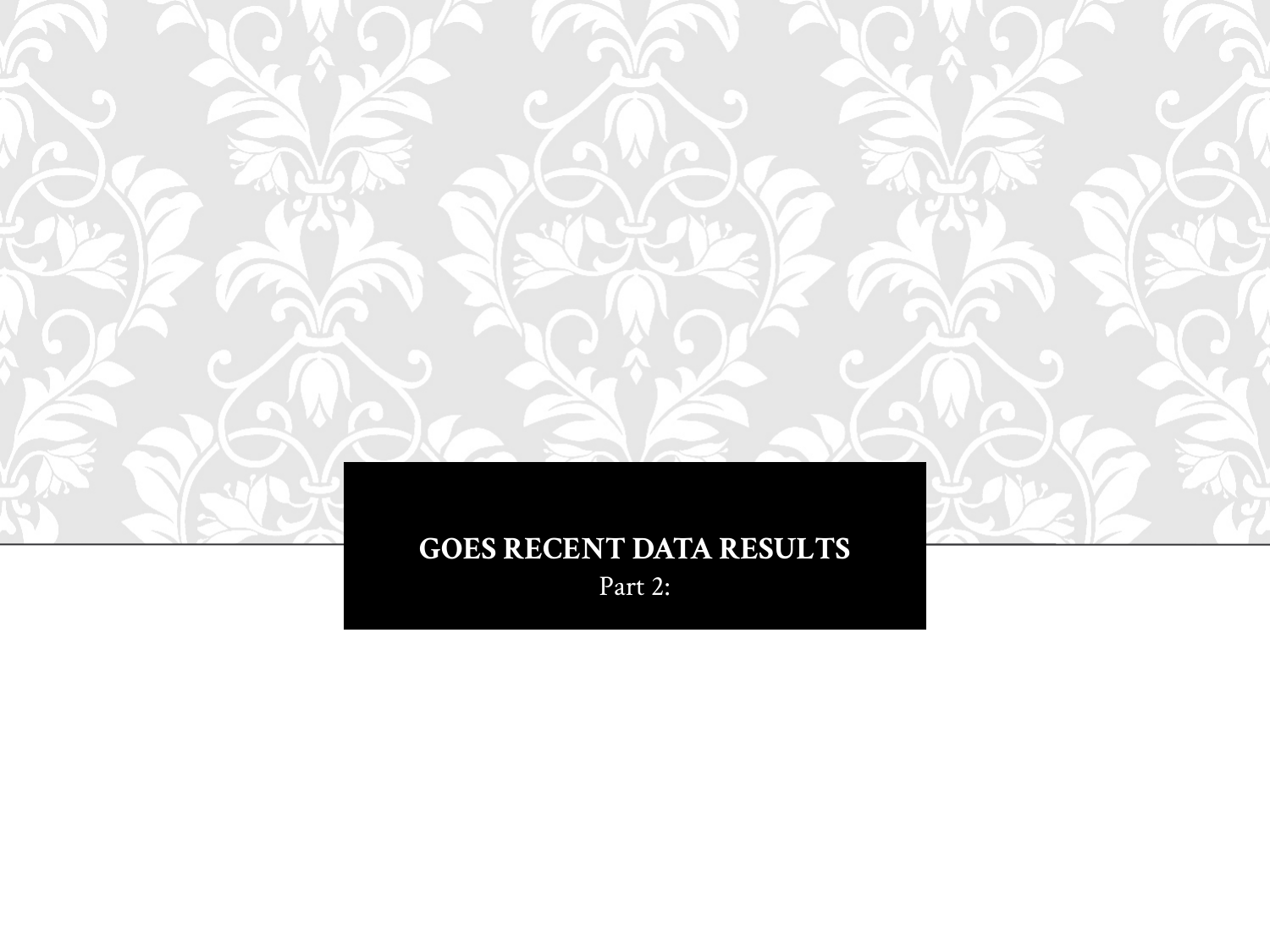

# GOES Recent Data results
Part 2: